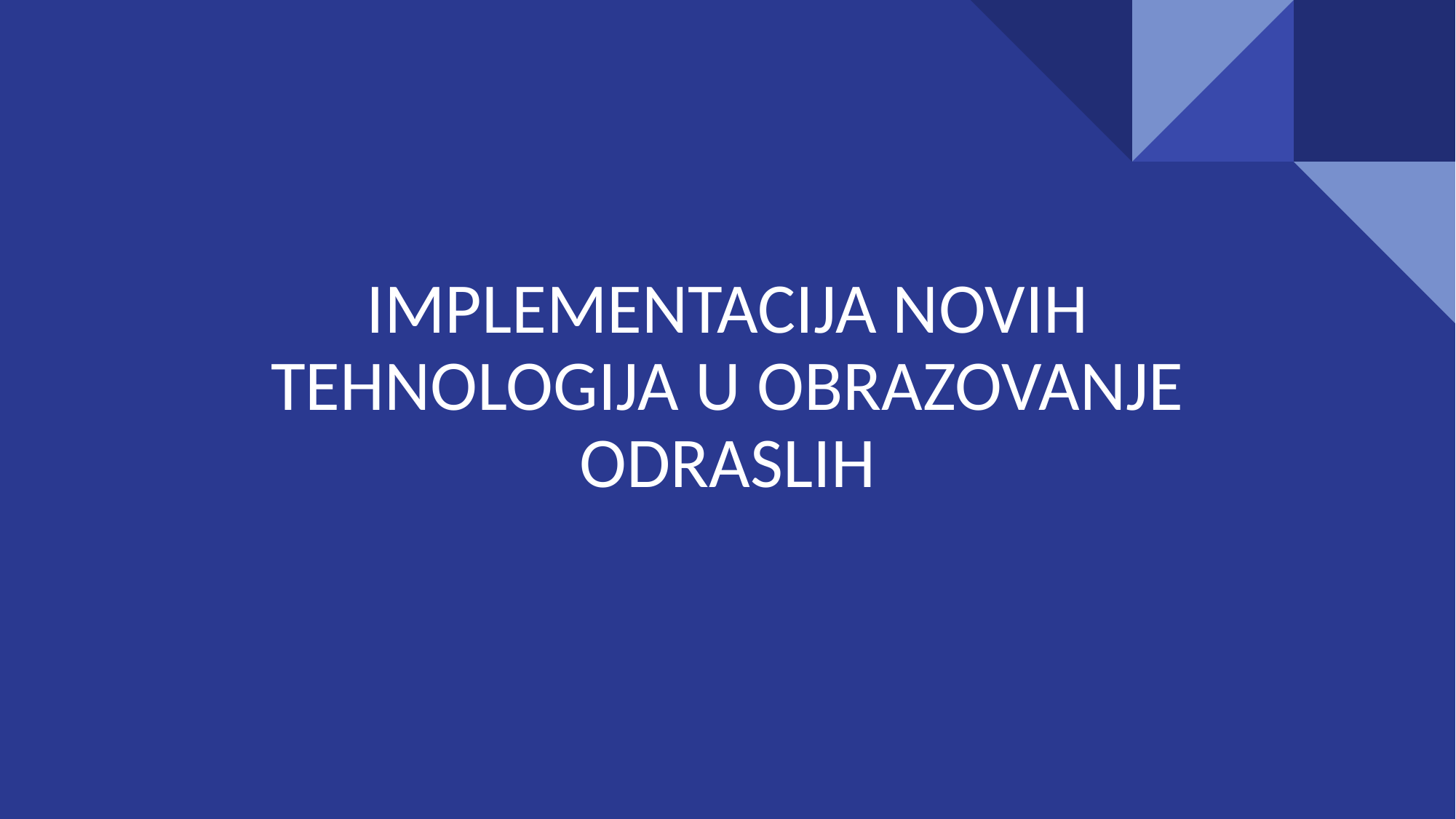

# IMPLEMENTACIJA NOVIH TEHNOLOGIJA U OBRAZOVANJE ODRASLIH